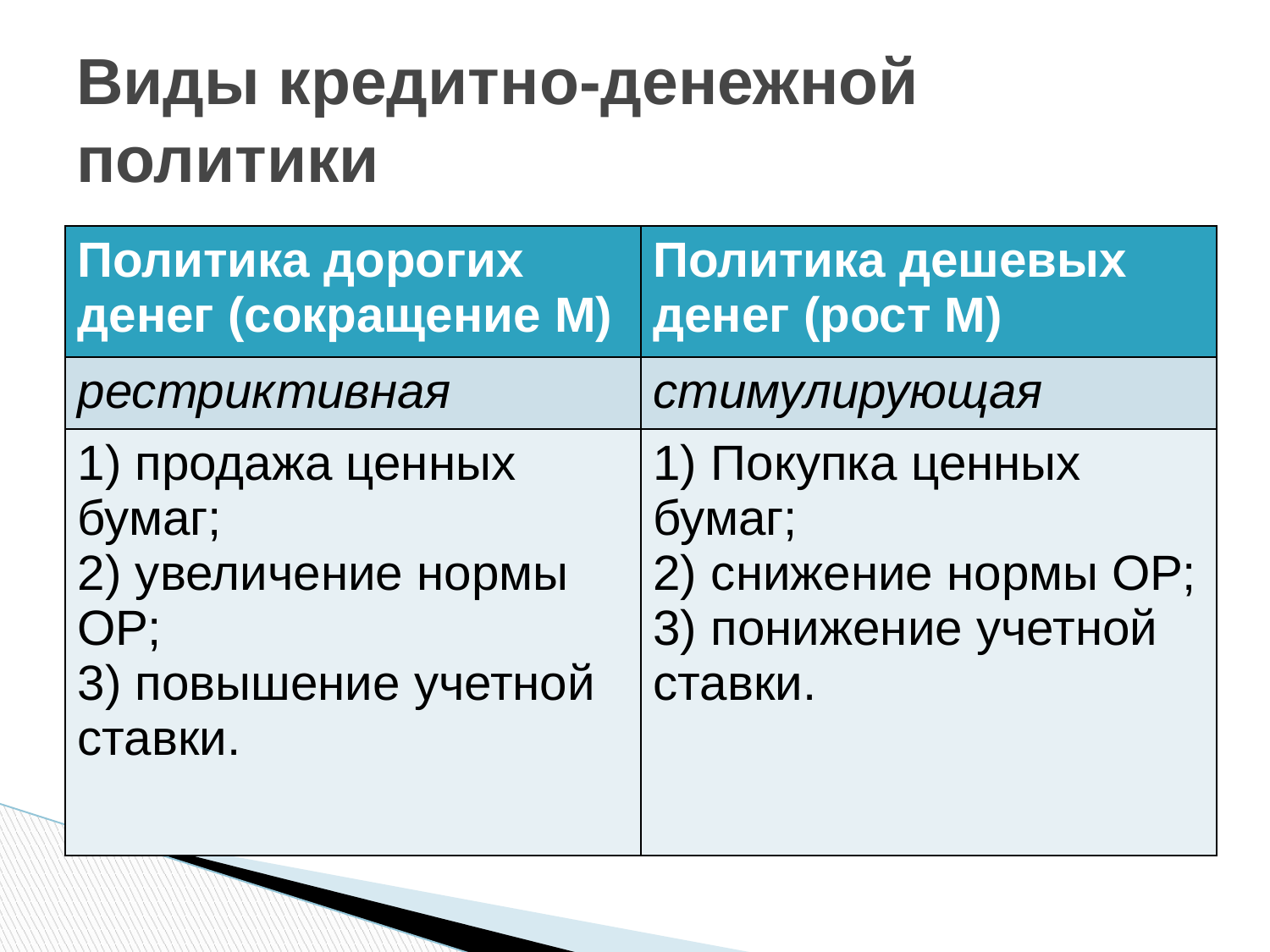

# Виды кредитно-денежной политики
| Политика дорогих денег (сокращение М) | Политика дешевых денег (рост М) |
| --- | --- |
| рестриктивная | стимулирующая |
| 1) продажа ценных бумаг; 2) увеличение нормы ОР; 3) повышение учетной ставки. | 1) Покупка ценных бумаг; 2) снижение нормы ОР; 3) понижение учетной ставки. |